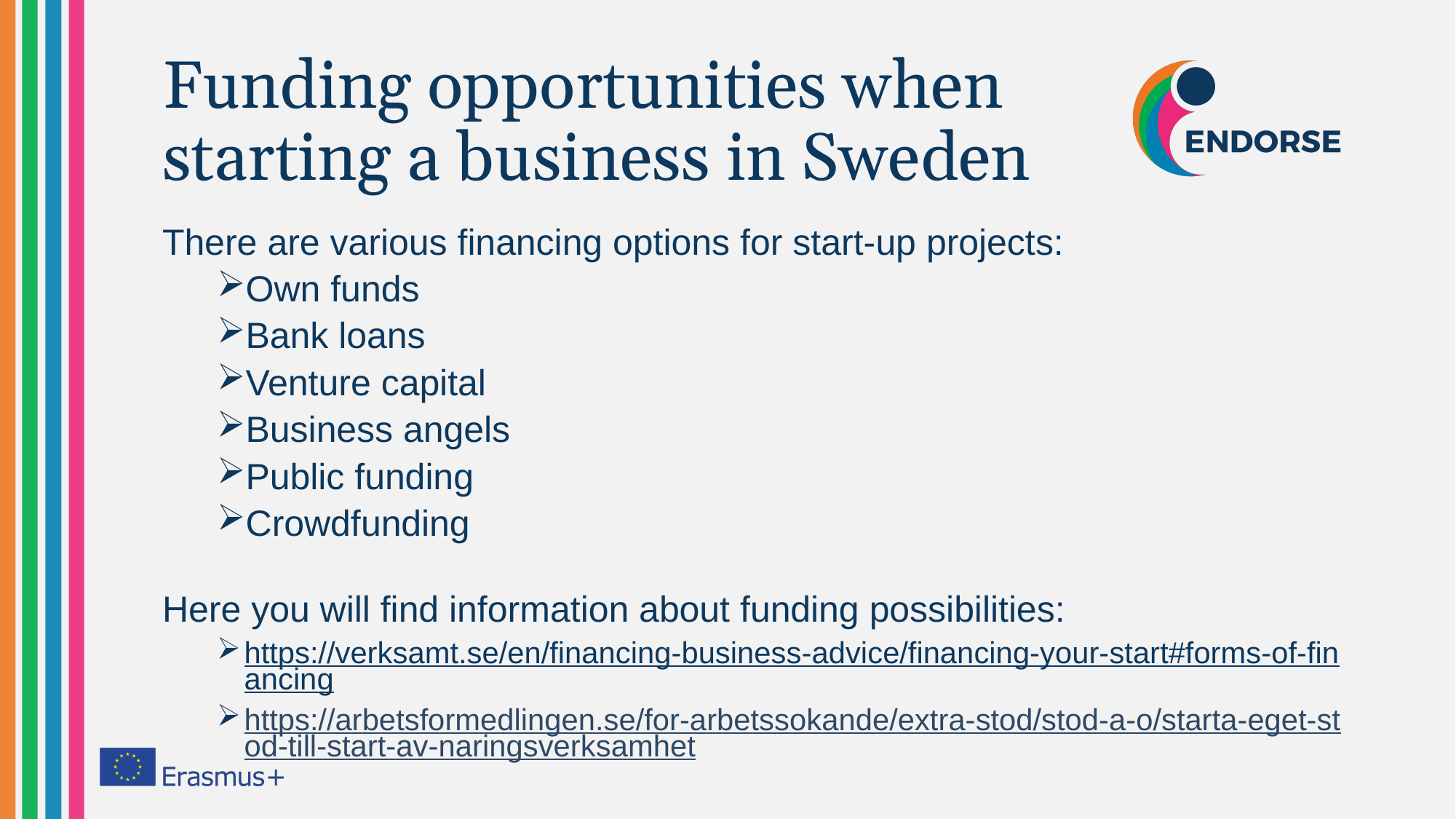

# Funding opportunities when starting a business in Sweden
There are various financing options for start-up projects:
Own funds
Bank loans
Venture capital
Business angels
Public funding
Crowdfunding

Here you will find information about funding possibilities:
https://verksamt.se/en/financing-business-advice/financing-your-start#forms-of-financing
https://arbetsformedlingen.se/for-arbetssokande/extra-stod/stod-a-o/starta-eget-stod-till-start-av-naringsverksamhet